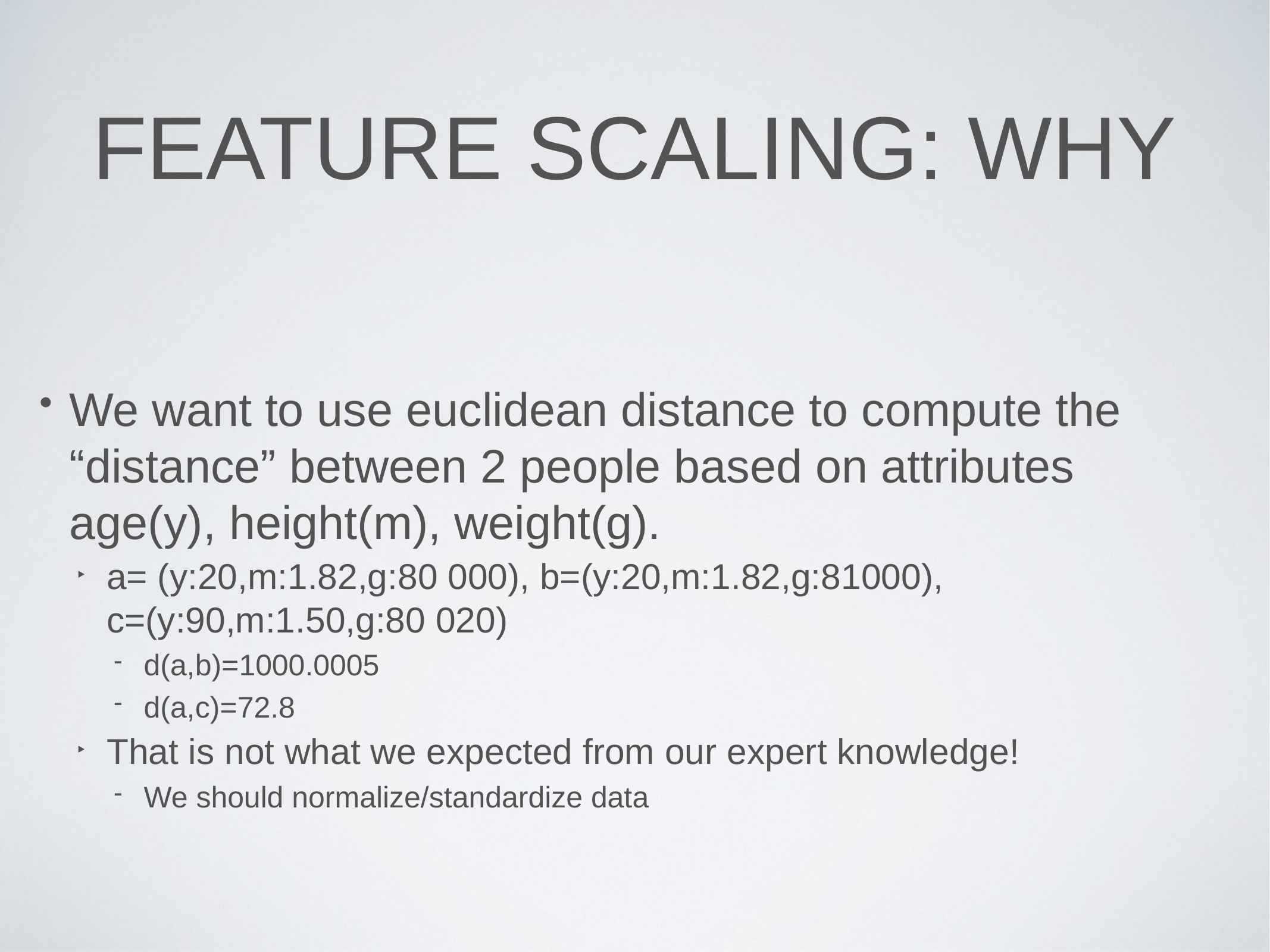

# Feature scaling: why
We want to use euclidean distance to compute the “distance” between 2 people based on attributes age(y), height(m), weight(g).
a= (y:20,m:1.82,g:80 000), b=(y:20,m:1.82,g:81000), c=(y:90,m:1.50,g:80 020)
d(a,b)=1000.0005
d(a,c)=72.8
That is not what we expected from our expert knowledge!
We should normalize/standardize data